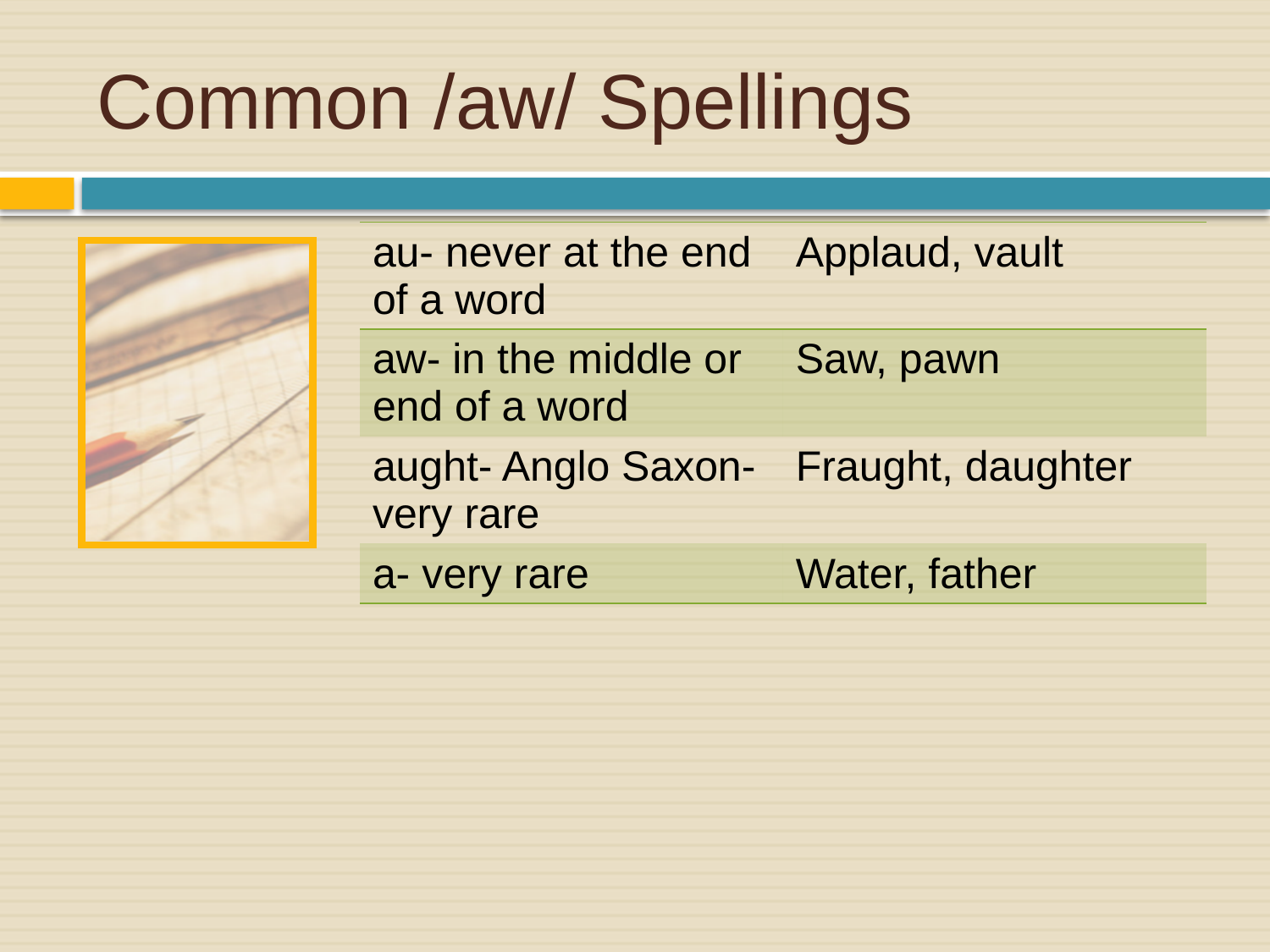

# Common /aw/ Spellings
| au- never at the end of a word | Applaud, vault |
| --- | --- |
| aw- in the middle or end of a word | Saw, pawn |
| aught- Anglo Saxon- very rare | Fraught, daughter |
| a- very rare | Water, father |